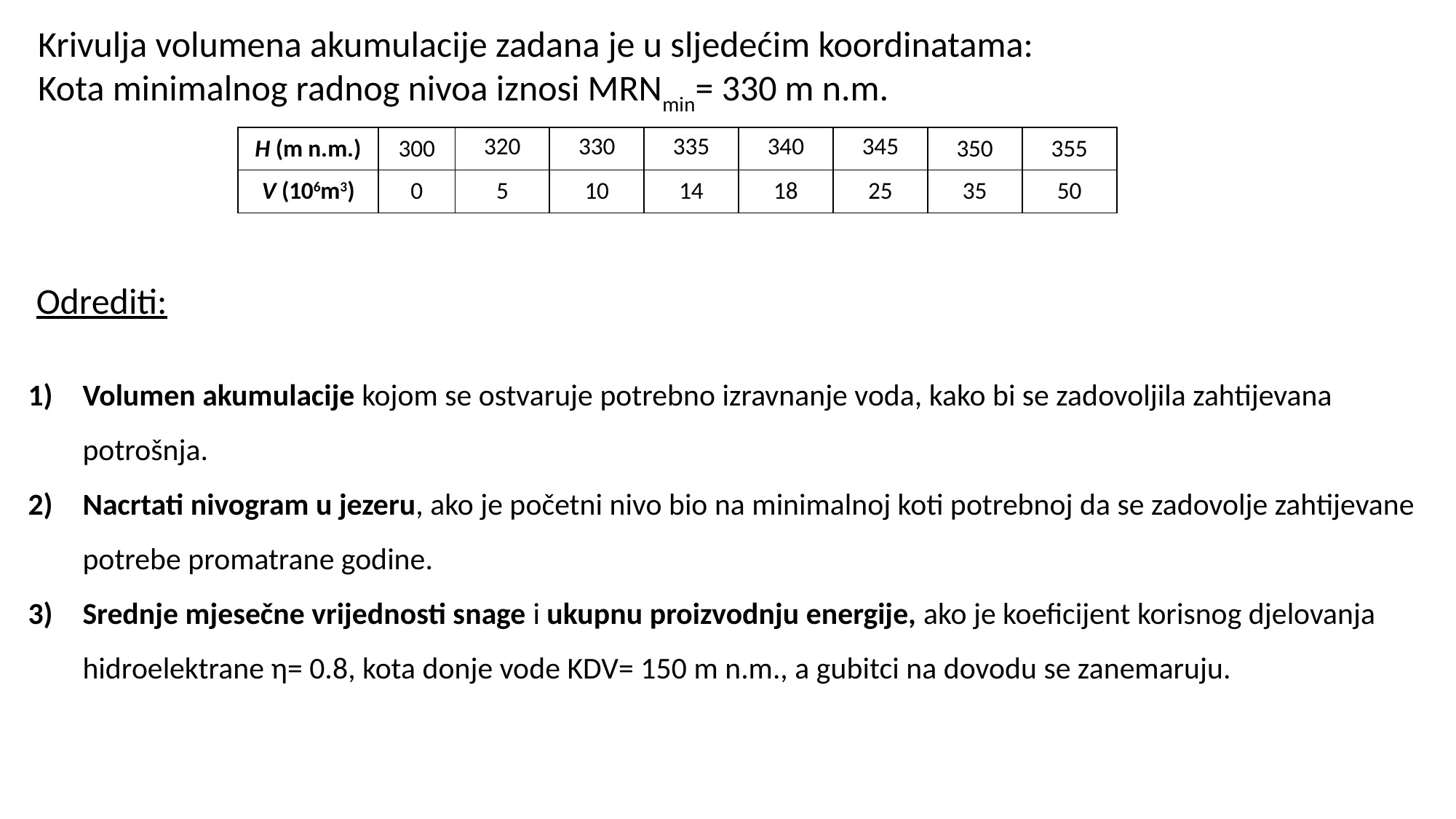

Odrediti:

Volumen akumulacije kojom se ostvaruje potrebno izravnanje voda, kako bi se zadovoljila zahtijevana potrošnja.
Nacrtati nivogram u jezeru, ako je početni nivo bio na minimalnoj koti potrebnoj da se zadovolje zahtijevane potrebe promatrane godine.
Srednje mjesečne vrijednosti snage i ukupnu proizvodnju energije, ako je koeficijent korisnog djelovanja hidroelektrane η= 0.8, kota donje vode KDV= 150 m n.m., a gubitci na dovodu se zanemaruju.

Krivulja volumena akumulacije zadana je u sljedećim koordinatama:
Kota minimalnog radnog nivoa iznosi MRNmin= 330 m n.m.
| H (m n.m.) | 300 | 320 | 330 | 335 | 340 | 345 | 350 | 355 |
| --- | --- | --- | --- | --- | --- | --- | --- | --- |
| V (106m3) | 0 | 5 | 10 | 14 | 18 | 25 | 35 | 50 |